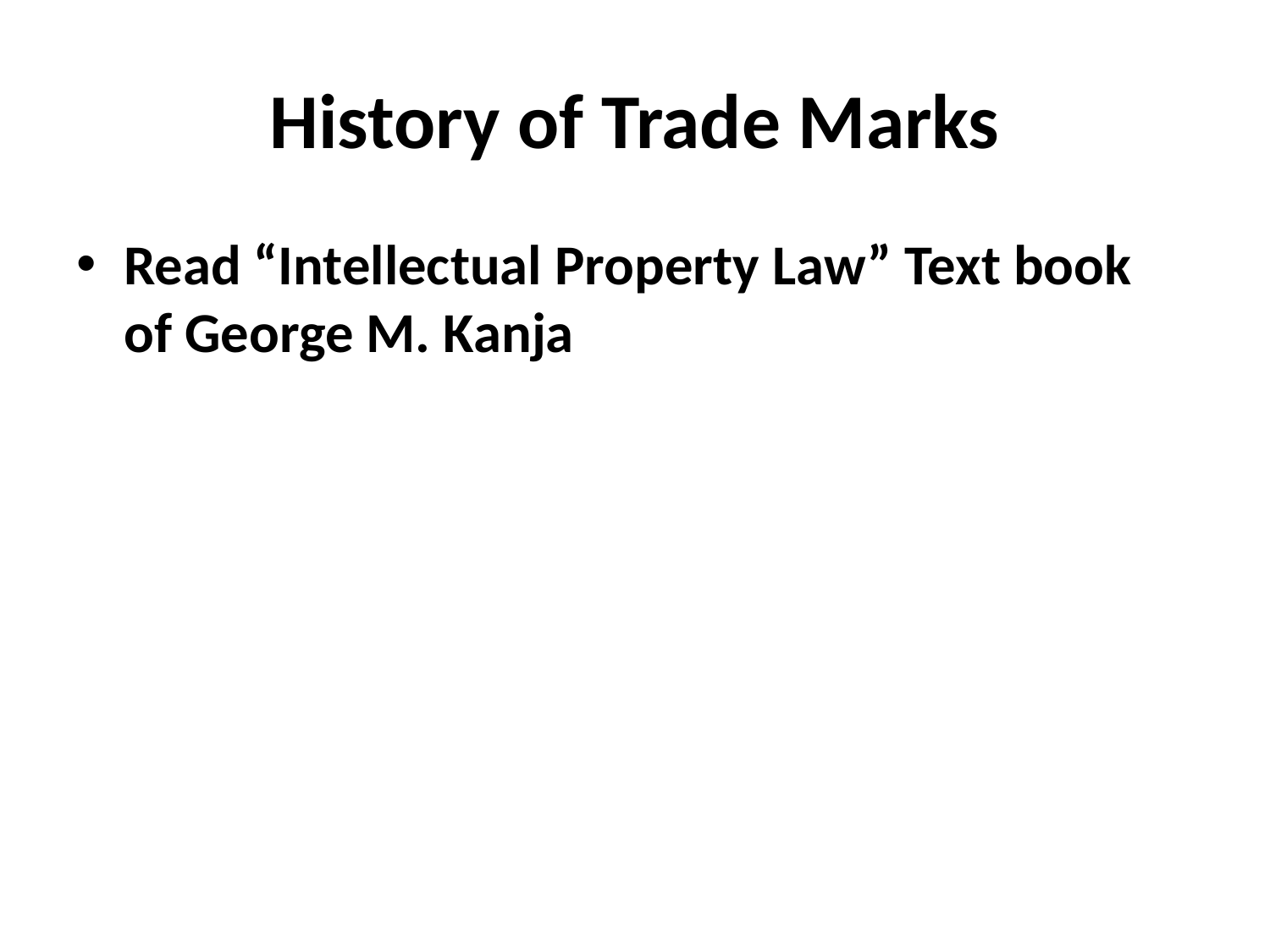

# History of Trade Marks
Read “Intellectual Property Law” Text book of George M. Kanja